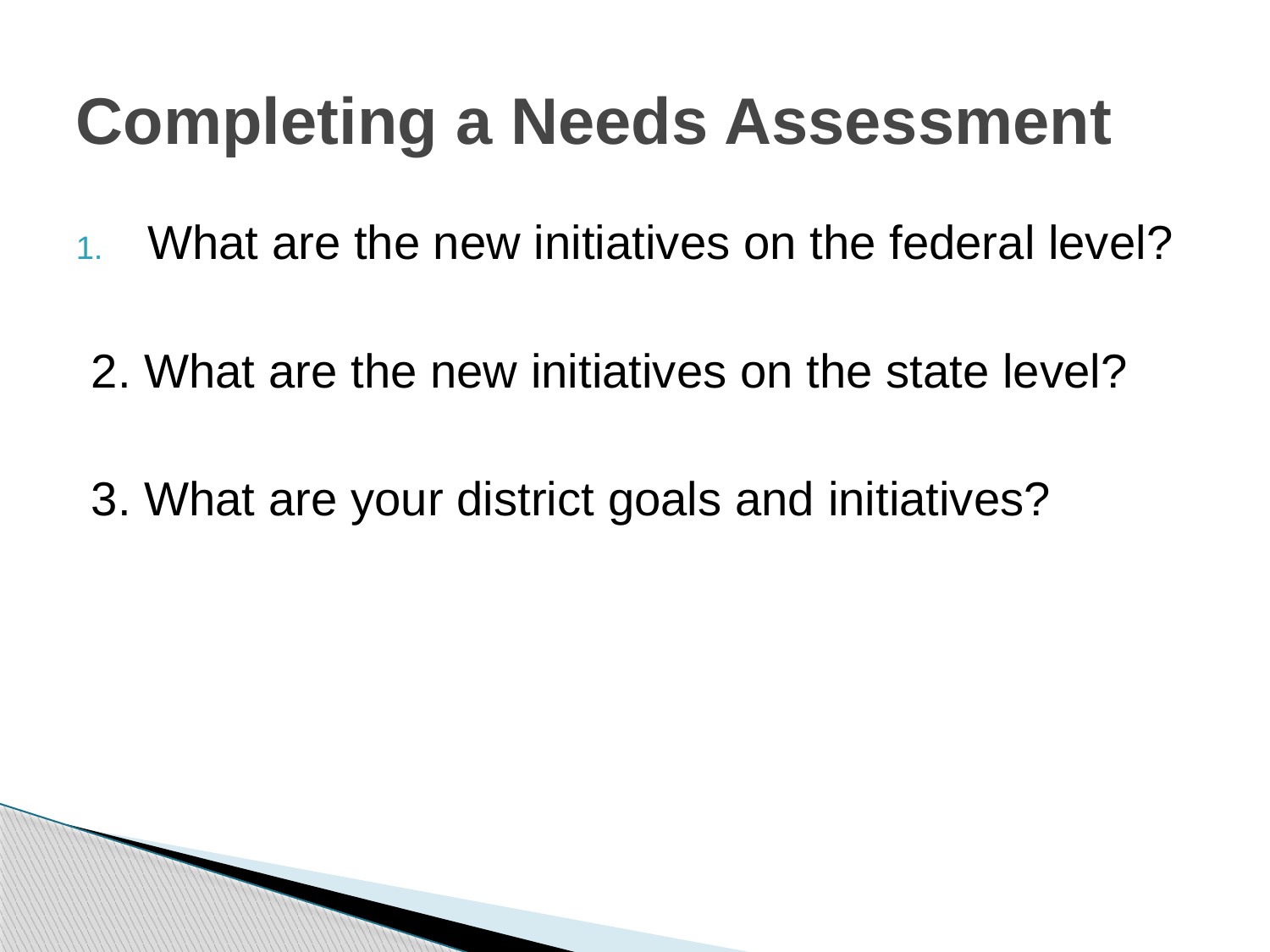

# Completing a Needs Assessment
What are the new initiatives on the federal level?

2. What are the new initiatives on the state level?

3. What are your district goals and initiatives?